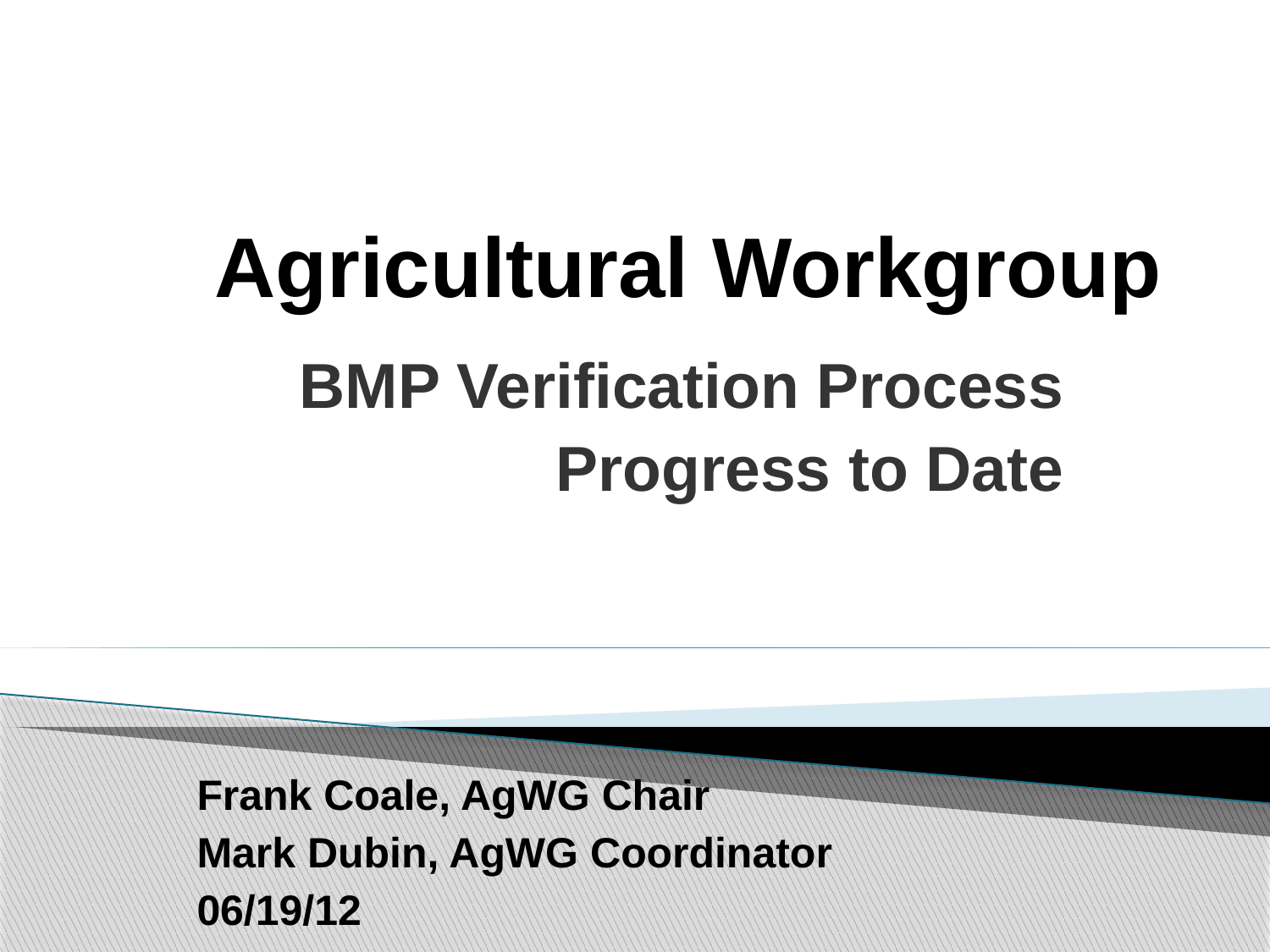

# Agricultural Workgroup
BMP Verification Process
Progress to Date

Frank Coale, AgWG Chair
Mark Dubin, AgWG Coordinator
06/19/12